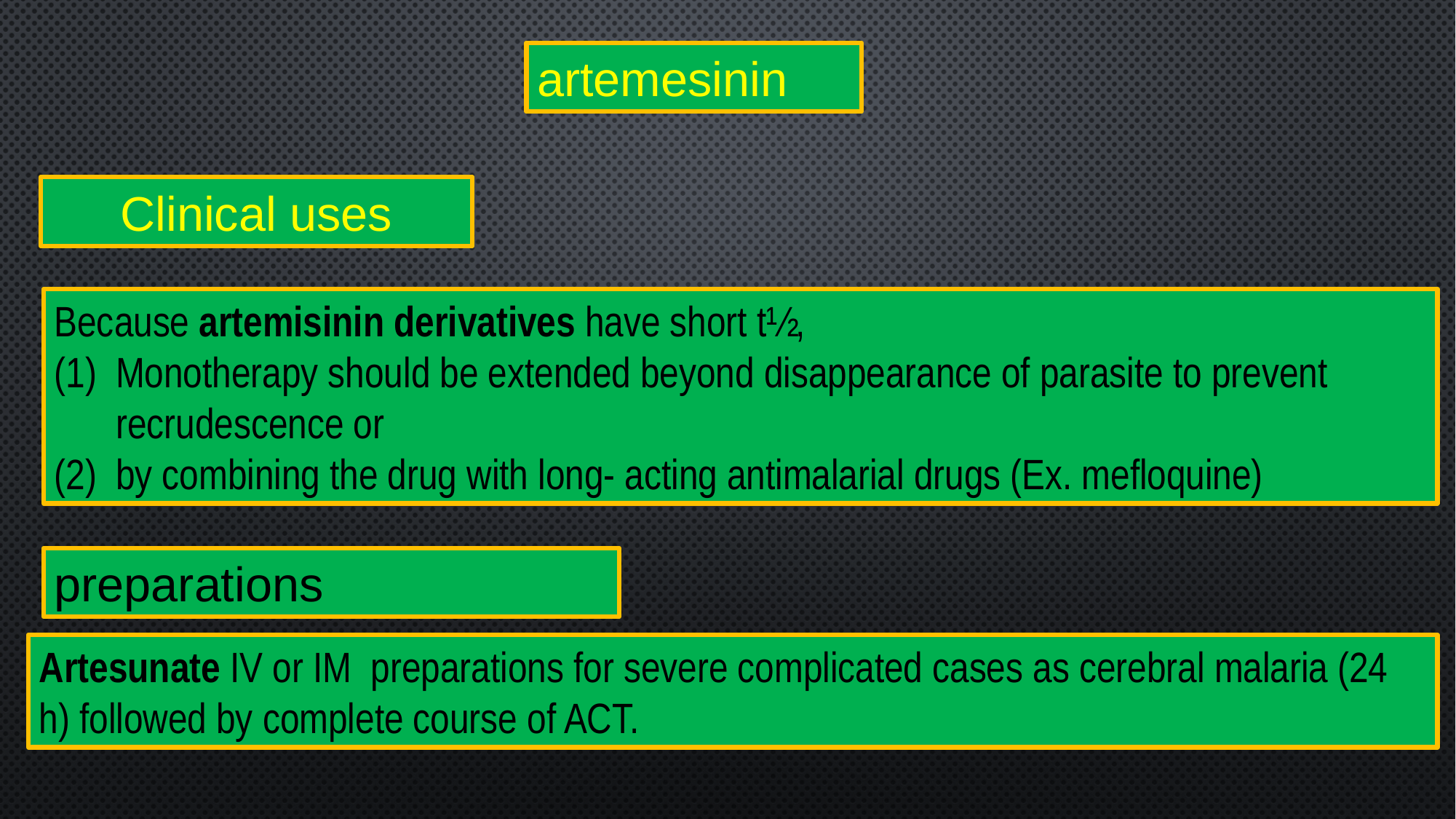

artemesinin
Clinical uses
Because artemisinin derivatives have short t½,
Monotherapy should be extended beyond disappearance of parasite to prevent recrudescence or
by combining the drug with long- acting antimalarial drugs (Ex. mefloquine)
preparations
Artesunate IV or IM  preparations for severe complicated cases as cerebral malaria (24 h) followed by complete course of ACT.
12